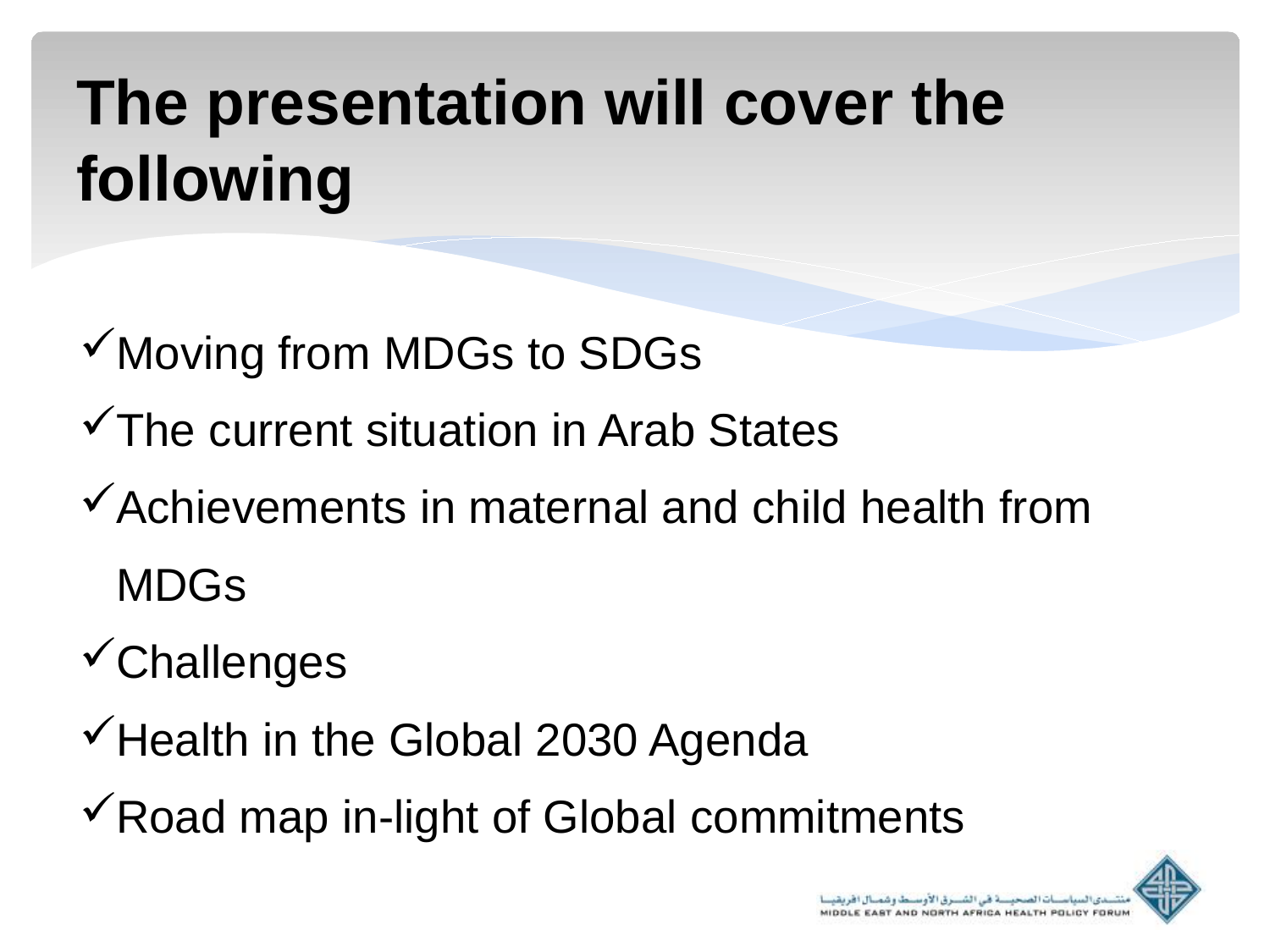

# The presentation will cover the following

Moving from MDGs to SDGs
The current situation in Arab States
Achievements in maternal and child health from MDGs
Challenges
Health in the Global 2030 Agenda
Road map in-light of Global commitments